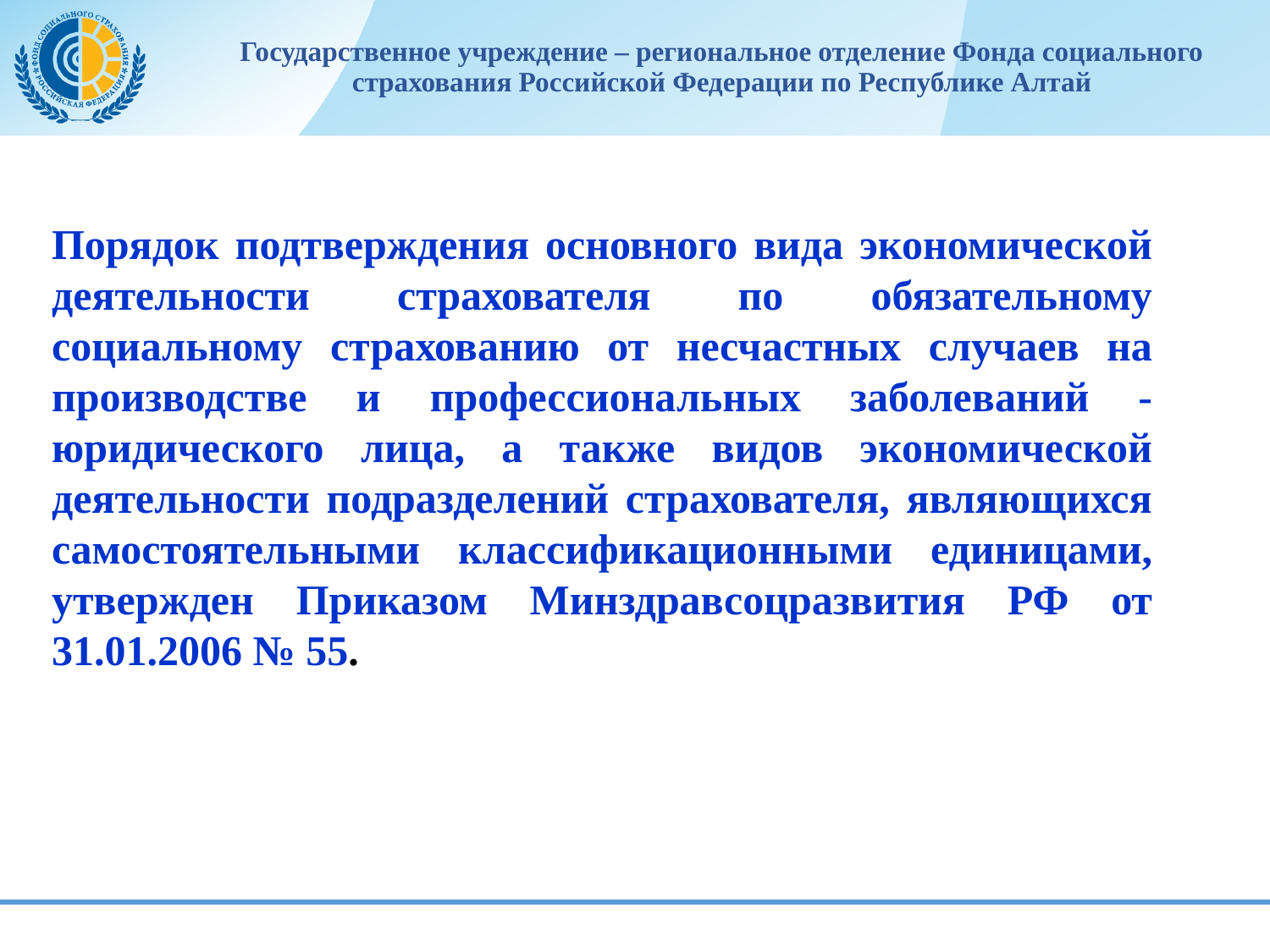

Государственное учреждение – региональное отделение Фонда социального страхования Российской Федерации по Республике Алтай
Порядок подтверждения основного вида экономической деятельности страхователя по обязательному социальному страхованию от несчастных случаев на производстве и профессиональных заболеваний - юридического лица, а также видов экономической деятельности подразделений страхователя, являющихся самостоятельными классификационными единицами, утвержден Приказом Минздравсоцразвития РФ от 31.01.2006 № 55.